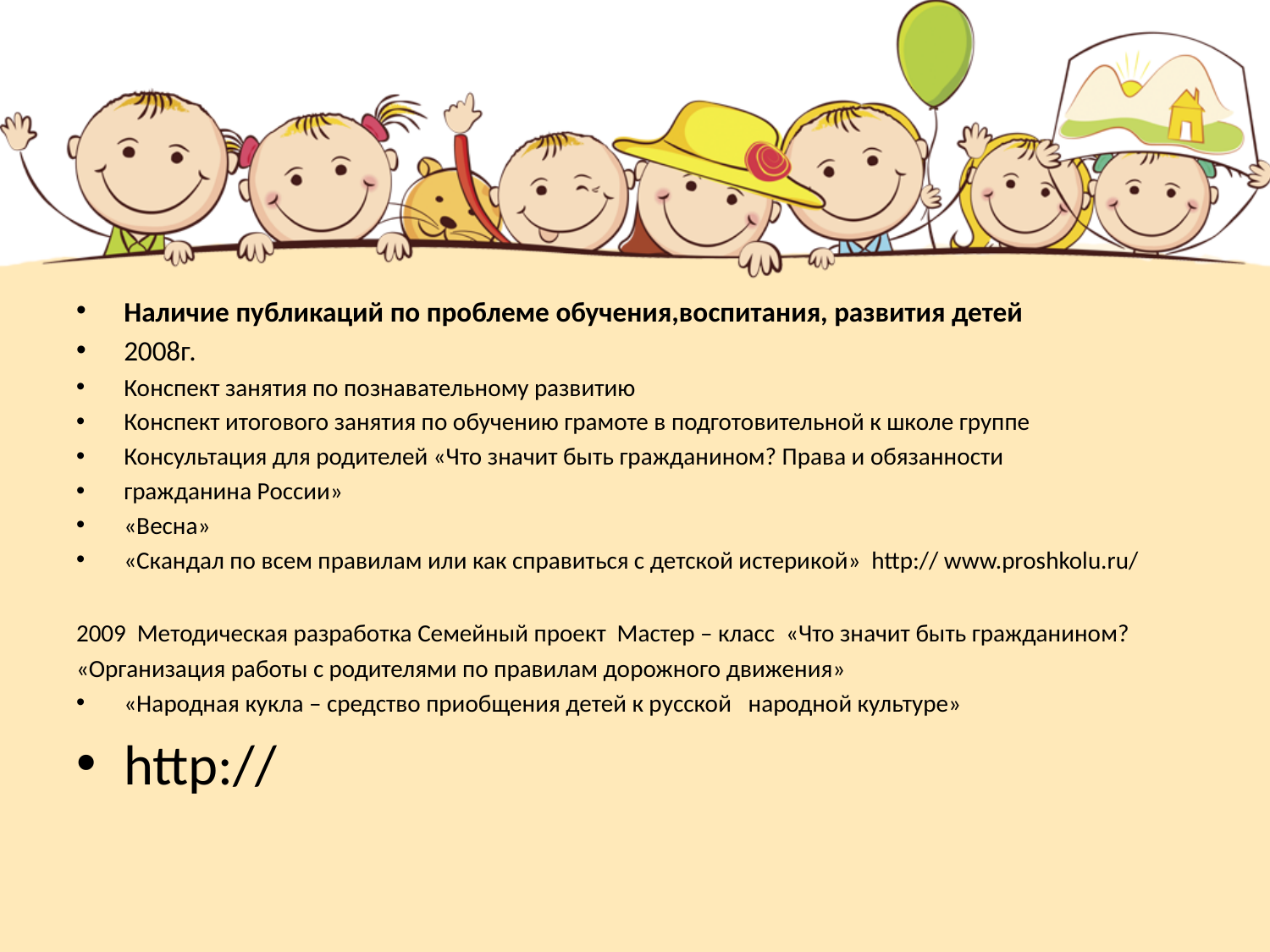

#

Наличие публикаций по проблеме обучения,воспитания, развития детей
2008г.
Конспект занятия по познавательному развитию
Конспект итогового занятия по обучению грамоте в подготовительной к школе группе
Консультация для родителей «Что значит быть гражданином? Права и обязанности
гражданина России»
«Весна»
«Скандал по всем правилам или как справиться с детской истерикой»  http:// www.proshkolu.ru/
2009  Методическая разработка Семейный проект  Мастер – класс  «Что значит быть гражданином?  «Организация работы с родителями по правилам дорожного движения»
«Народная кукла – средство приобщения детей к русской   народной культуре»
http://